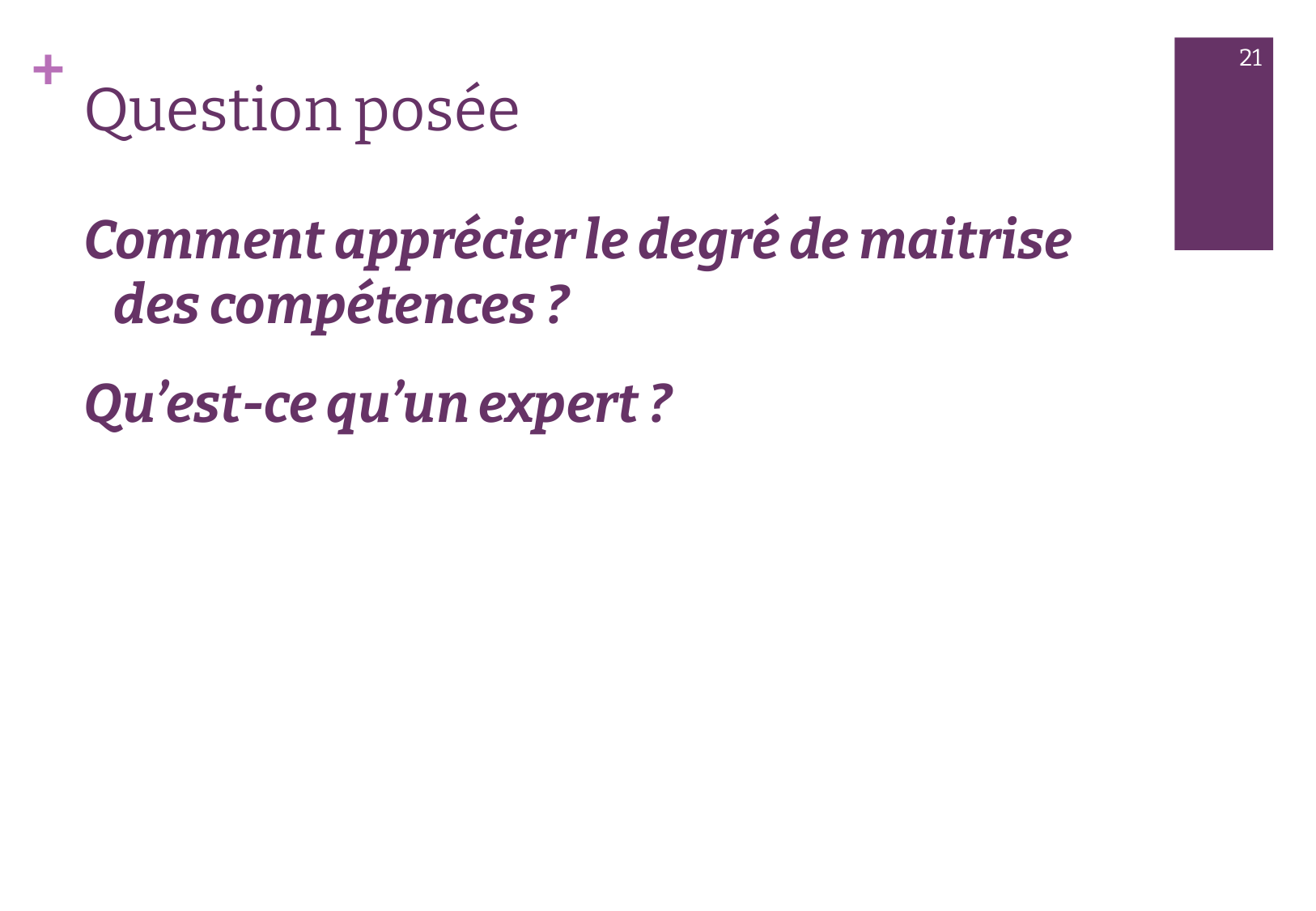

21
# Question posée
Comment apprécier le degré de maitrise des compétences ?
Qu’est-ce qu’un expert ?